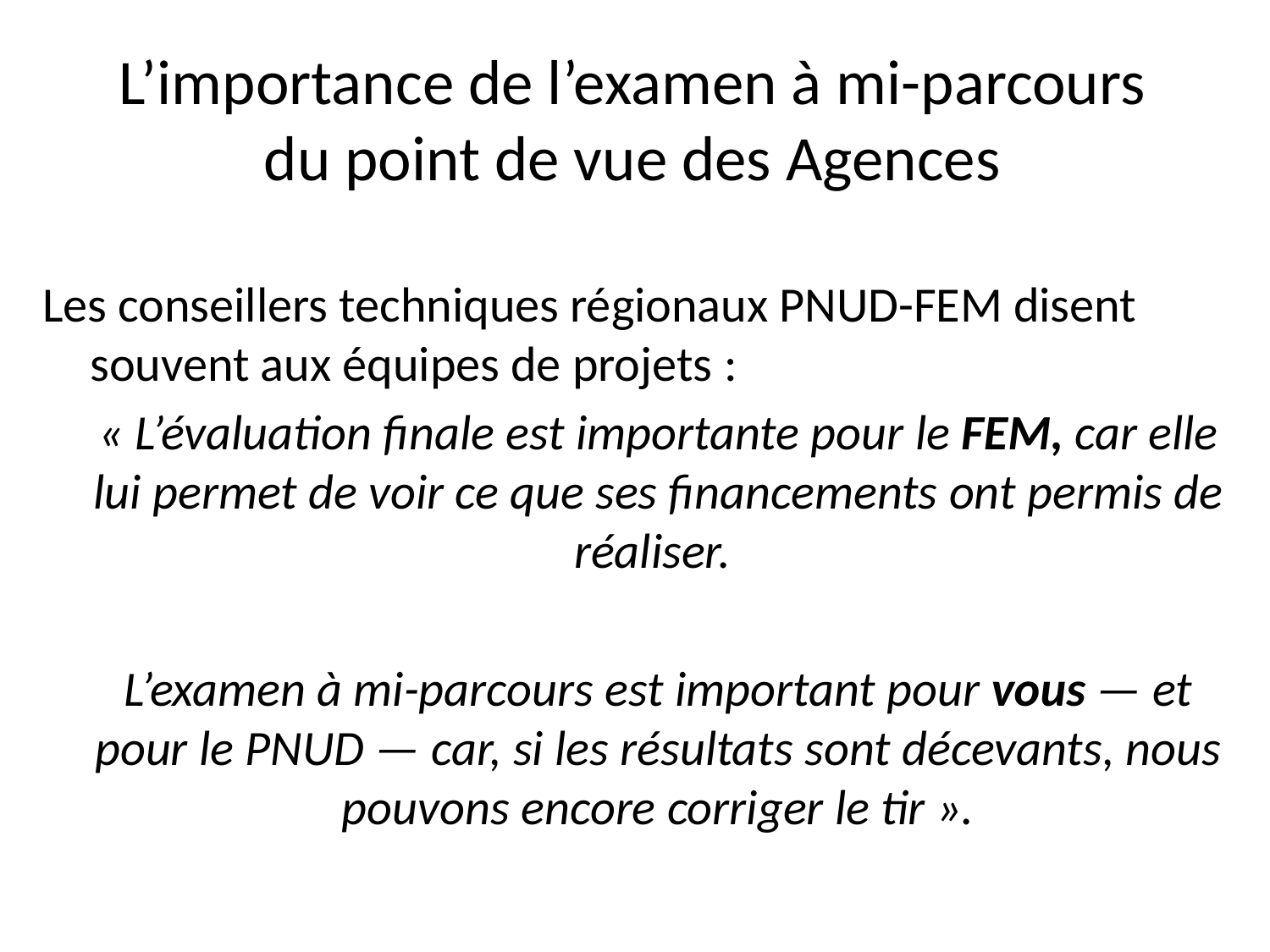

# L’importance de l’examen à mi-parcours du point de vue des Agences
Les conseillers techniques régionaux PNUD-FEM disent souvent aux équipes de projets :
« L’évaluation finale est importante pour le FEM, car elle lui permet de voir ce que ses financements ont permis de réaliser.

L’examen à mi-parcours est important pour vous — et pour le PNUD — car, si les résultats sont décevants, nous pouvons encore corriger le tir ».